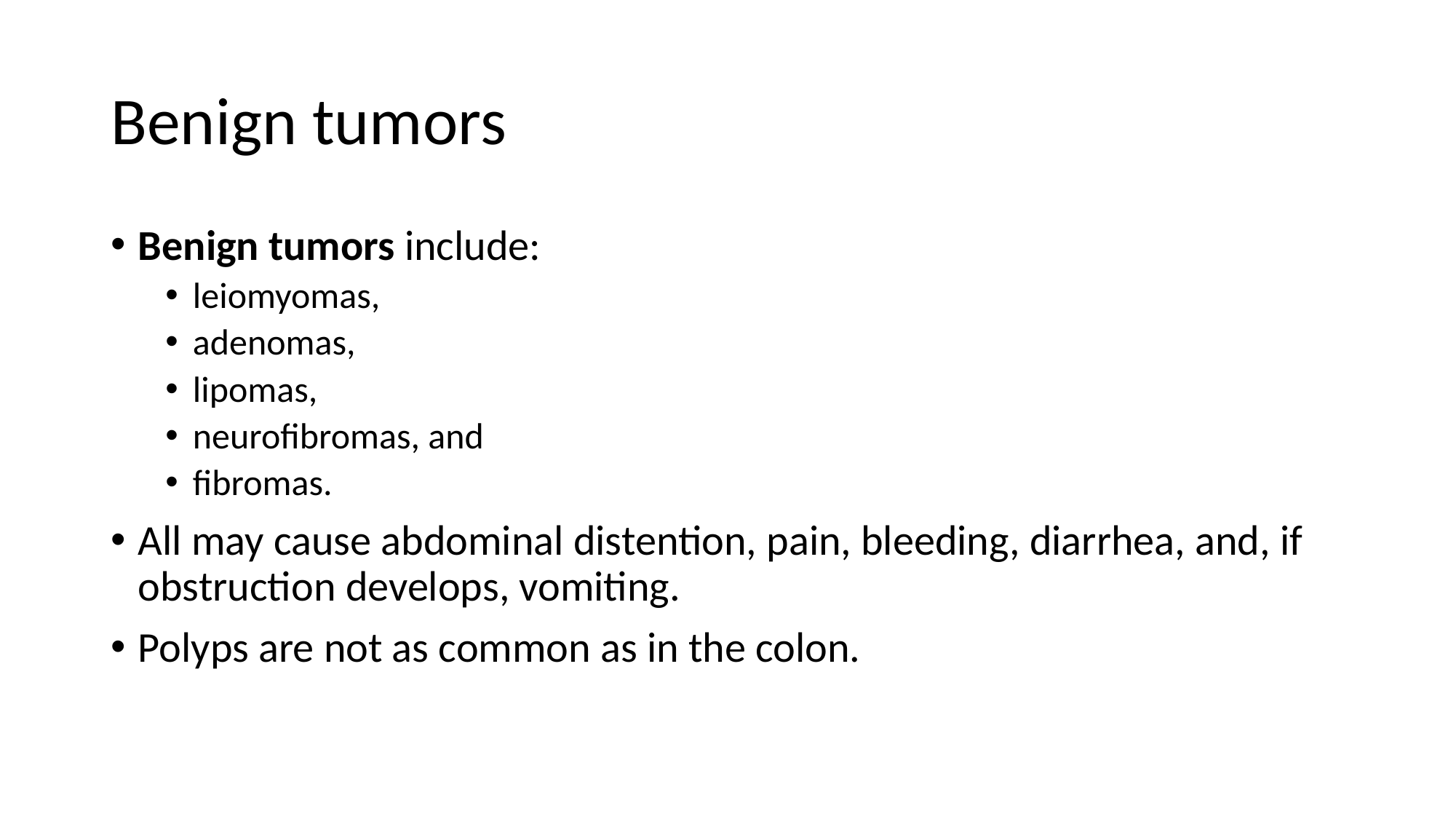

# Benign tumors
Benign tumors include:
leiomyomas,
adenomas,
lipomas,
neurofibromas, and
fibromas.
All may cause abdominal distention, pain, bleeding, diarrhea, and, if obstruction develops, vomiting.
Polyps are not as common as in the colon.